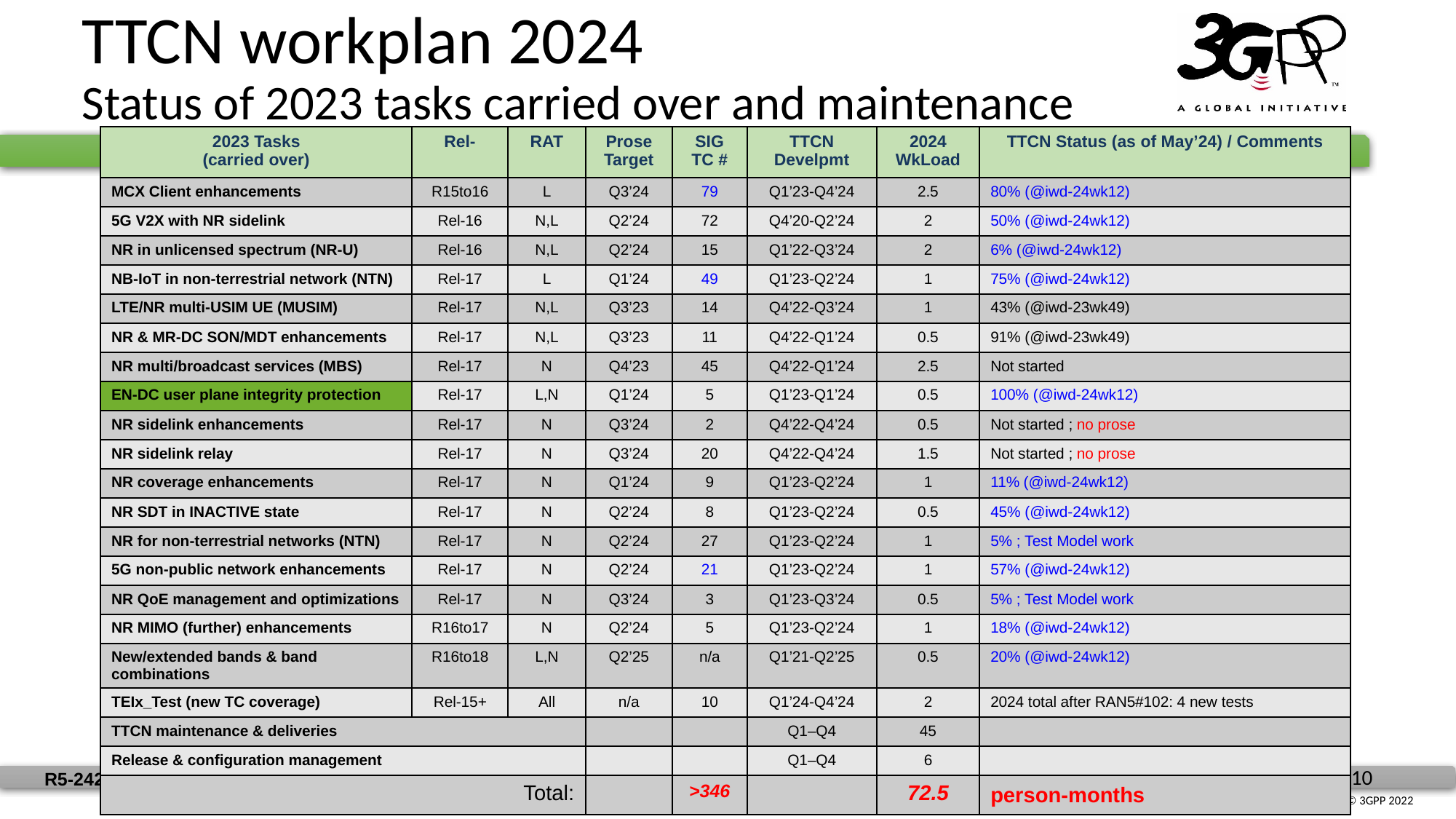

TTCN workplan 2024
Status of 2023 tasks carried over and maintenance
| 2023 Tasks (carried over) | Rel- | RAT | Prose Target | SIG TC # | TTCN Develpmt | 2024 WkLoad | TTCN Status (as of May’24) / Comments |
| --- | --- | --- | --- | --- | --- | --- | --- |
| MCX Client enhancements | R15to16 | L | Q3’24 | 79 | Q1’23-Q4’24 | 2.5 | 80% (@iwd-24wk12) |
| 5G V2X with NR sidelink | Rel-16 | N,L | Q2’24 | 72 | Q4’20-Q2’24 | 2 | 50% (@iwd-24wk12) |
| NR in unlicensed spectrum (NR-U) | Rel-16 | N,L | Q2’24 | 15 | Q1’22-Q3’24 | 2 | 6% (@iwd-24wk12) |
| NB-IoT in non-terrestrial network (NTN) | Rel-17 | L | Q1’24 | 49 | Q1’23-Q2’24 | 1 | 75% (@iwd-24wk12) |
| LTE/NR multi-USIM UE (MUSIM) | Rel-17 | N,L | Q3’23 | 14 | Q4’22-Q3’24 | 1 | 43% (@iwd-23wk49) |
| NR & MR-DC SON/MDT enhancements | Rel-17 | N,L | Q3’23 | 11 | Q4’22-Q1’24 | 0.5 | 91% (@iwd-23wk49) |
| NR multi/broadcast services (MBS) | Rel-17 | N | Q4’23 | 45 | Q4’22-Q1’24 | 2.5 | Not started |
| EN-DC user plane integrity protection | Rel-17 | L,N | Q1’24 | 5 | Q1’23-Q1’24 | 0.5 | 100% (@iwd-24wk12) |
| NR sidelink enhancements | Rel-17 | N | Q3’24 | 2 | Q4’22-Q4’24 | 0.5 | Not started ; no prose |
| NR sidelink relay | Rel-17 | N | Q3’24 | 20 | Q4’22-Q4’24 | 1.5 | Not started ; no prose |
| NR coverage enhancements | Rel-17 | N | Q1’24 | 9 | Q1’23-Q2’24 | 1 | 11% (@iwd-24wk12) |
| NR SDT in INACTIVE state | Rel-17 | N | Q2’24 | 8 | Q1’23-Q2’24 | 0.5 | 45% (@iwd-24wk12) |
| NR for non-terrestrial networks (NTN) | Rel-17 | N | Q2’24 | 27 | Q1’23-Q2’24 | 1 | 5% ; Test Model work |
| 5G non-public network enhancements | Rel-17 | N | Q2’24 | 21 | Q1’23-Q2’24 | 1 | 57% (@iwd-24wk12) |
| NR QoE management and optimizations | Rel-17 | N | Q3’24 | 3 | Q1’23-Q3’24 | 0.5 | 5% ; Test Model work |
| NR MIMO (further) enhancements | R16to17 | N | Q2’24 | 5 | Q1’23-Q2’24 | 1 | 18% (@iwd-24wk12) |
| New/extended bands & band combinations | R16to18 | L,N | Q2’25 | n/a | Q1’21-Q2’25 | 0.5 | 20% (@iwd-24wk12) |
| TEIx\_Test (new TC coverage) | Rel-15+ | All | n/a | 10 | Q1’24-Q4’24 | 2 | 2024 total after RAN5#102: 4 new tests |
| TTCN maintenance & deliveries |  |  |  |  | Q1–Q4 | 45 |  |
| Release & configuration management |  |  |  |  | Q1–Q4 | 6 |  |
| Total: |  |  |  | >346 |  | 72.5 | person-months |